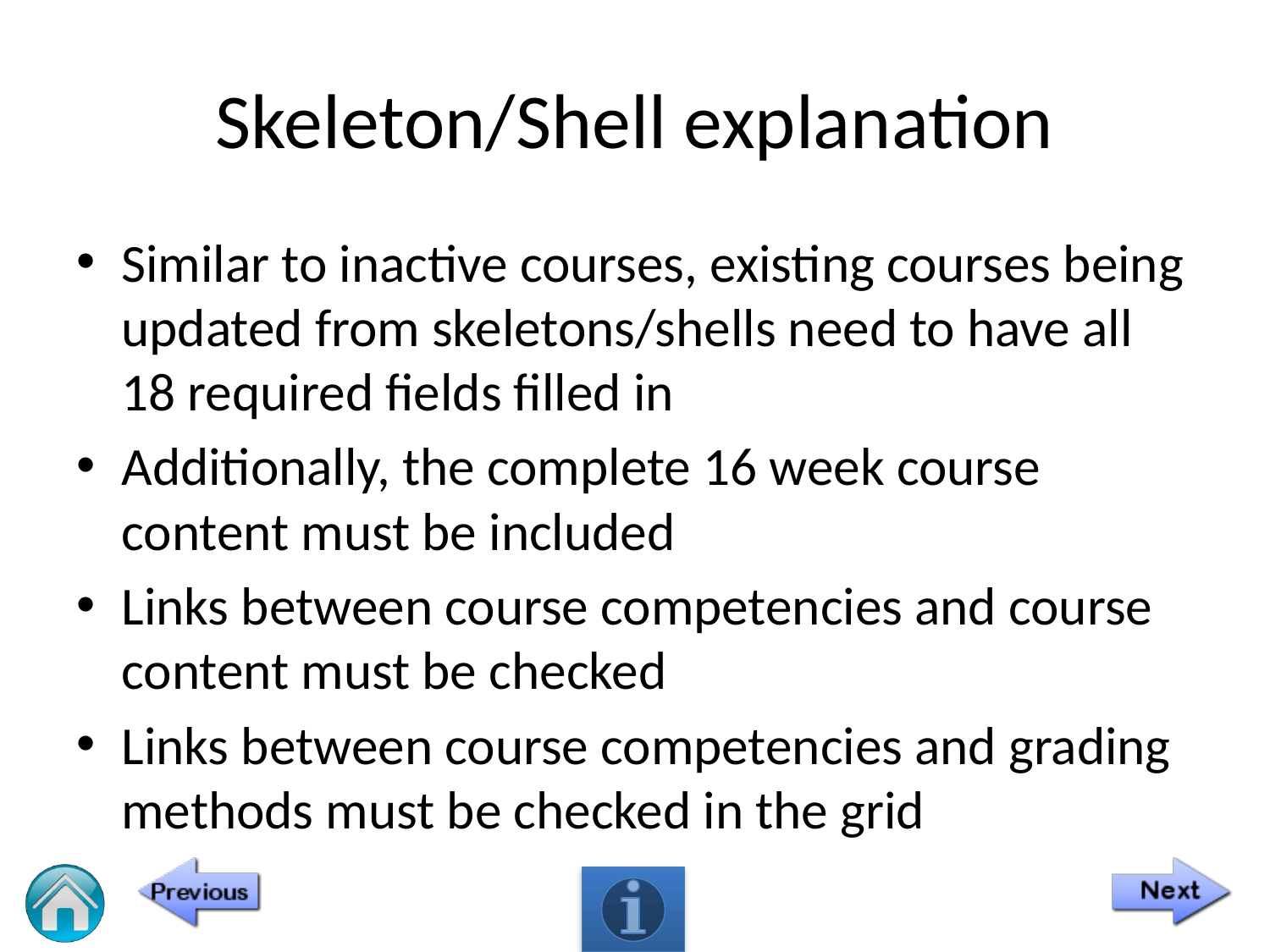

# Skeleton/Shell explanation
Similar to inactive courses, existing courses being updated from skeletons/shells need to have all 18 required fields filled in
Additionally, the complete 16 week course content must be included
Links between course competencies and course content must be checked
Links between course competencies and grading methods must be checked in the grid